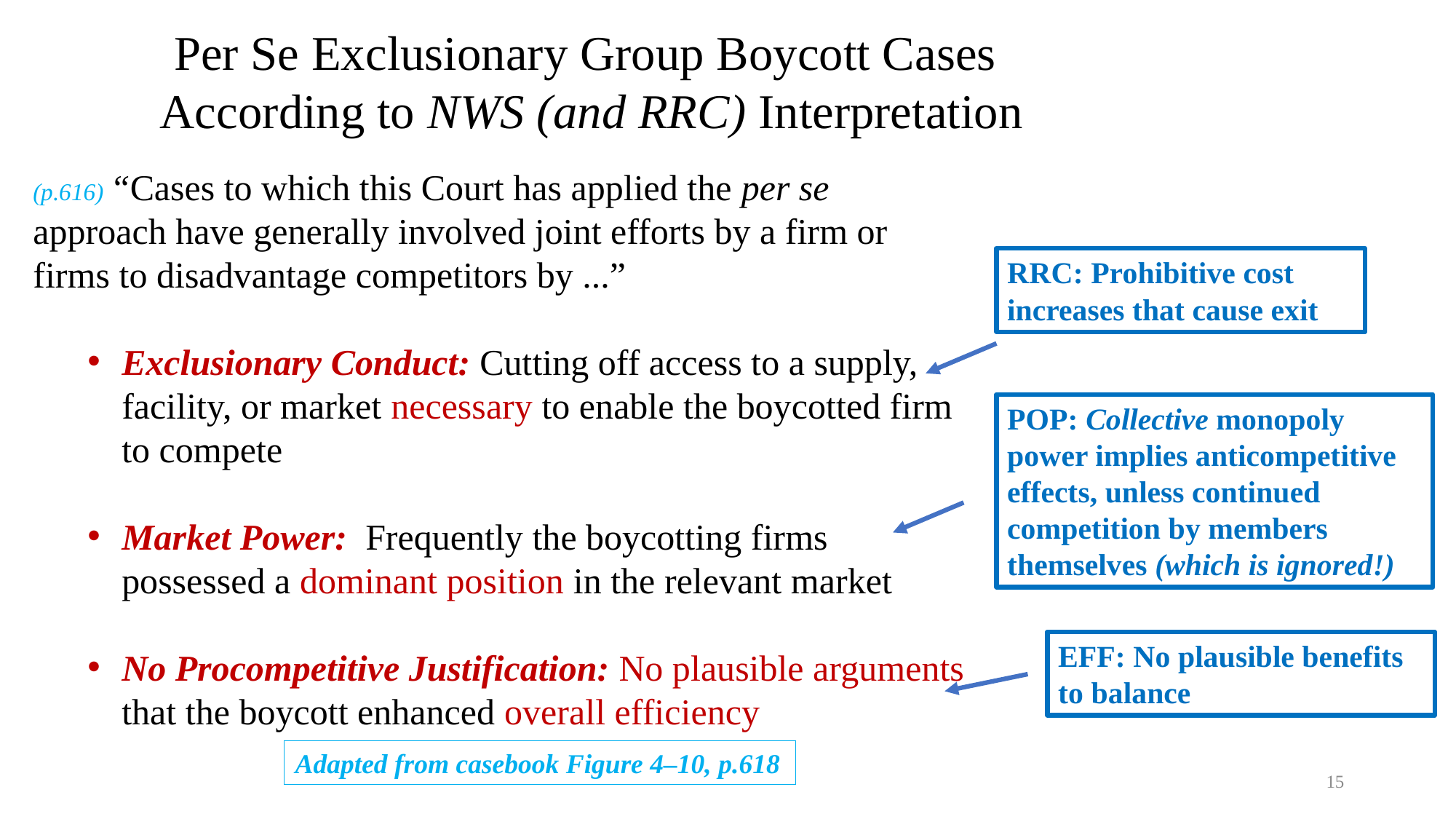

Per Se Exclusionary Group Boycott Cases
According to NWS (and RRC) Interpretation

(p.616) “Cases to which this Court has applied the per se approach have generally involved joint efforts by a firm or firms to disadvantage competitors by ...”
Exclusionary Conduct: Cutting off access to a supply, facility, or market necessary to enable the boycotted firm to compete

Market Power:  Frequently the boycotting firms possessed a dominant position in the relevant market

No Procompetitive Justification: No plausible arguments that the boycott enhanced overall efficiency
RRC: Prohibitive cost increases that cause exit
POP: Collective monopoly power implies anticompetitive effects, unless continued competition by members themselves (which is ignored!)
EFF: No plausible benefits to balance
Adapted from casebook Figure 4–10, p.618
15